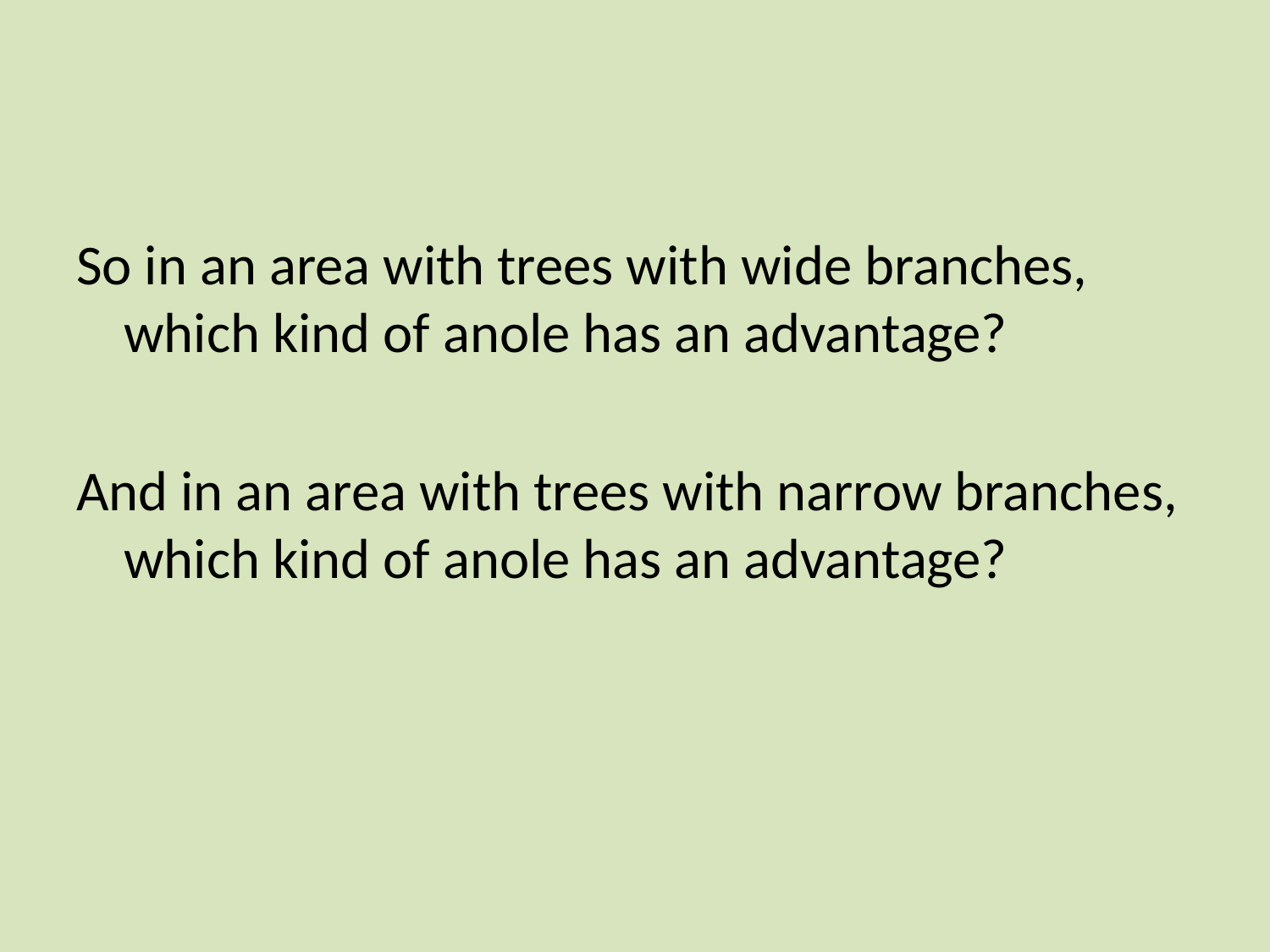

So in an area with trees with wide branches, which kind of anole has an advantage?

And in an area with trees with narrow branches, which kind of anole has an advantage?